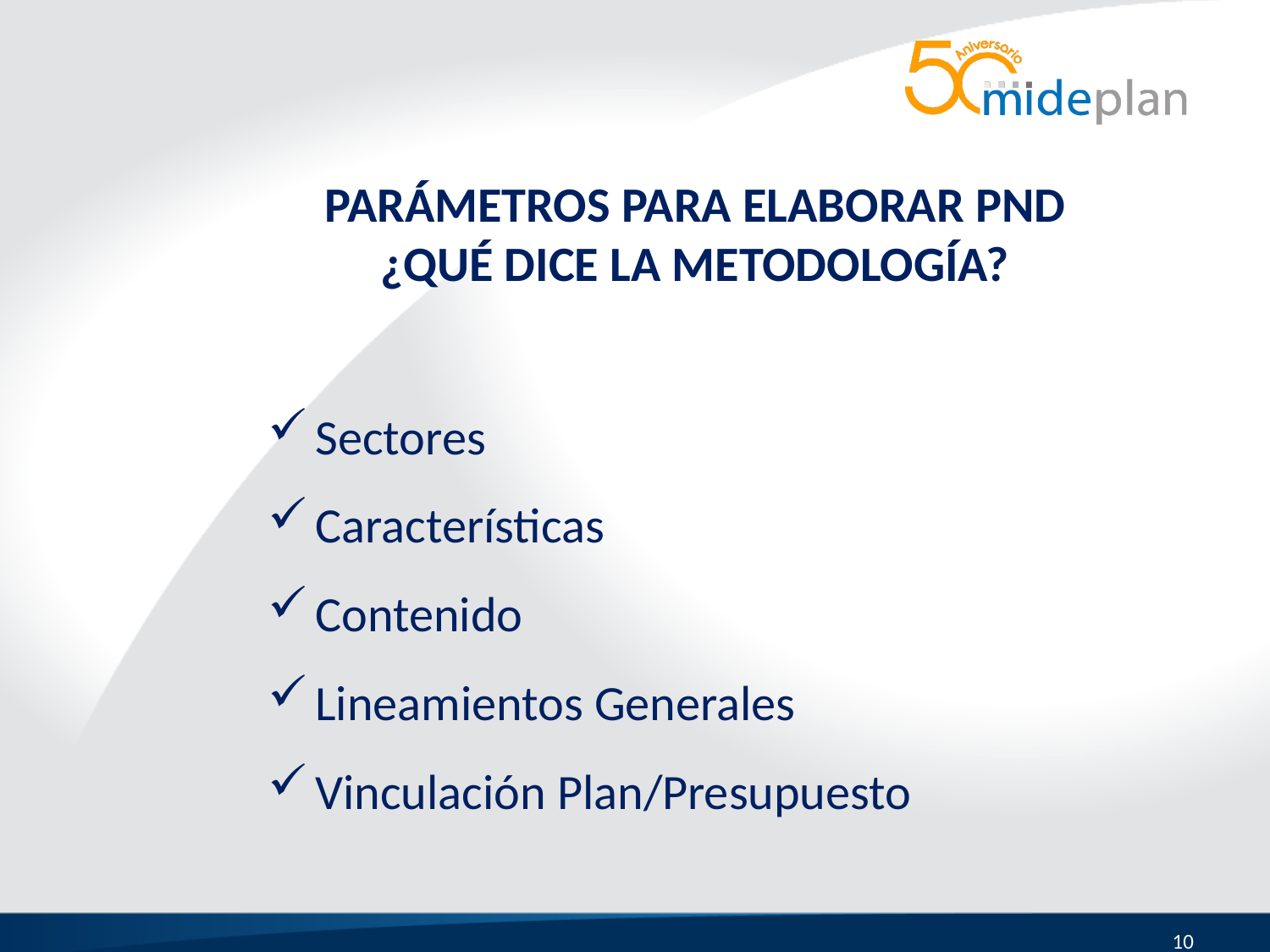

PARÁMETROS PARA ELABORAR PND
¿QUÉ DICE LA METODOLOGÍA?

Sectores
Características
Contenido
Lineamientos Generales
Vinculación Plan/Presupuesto

10